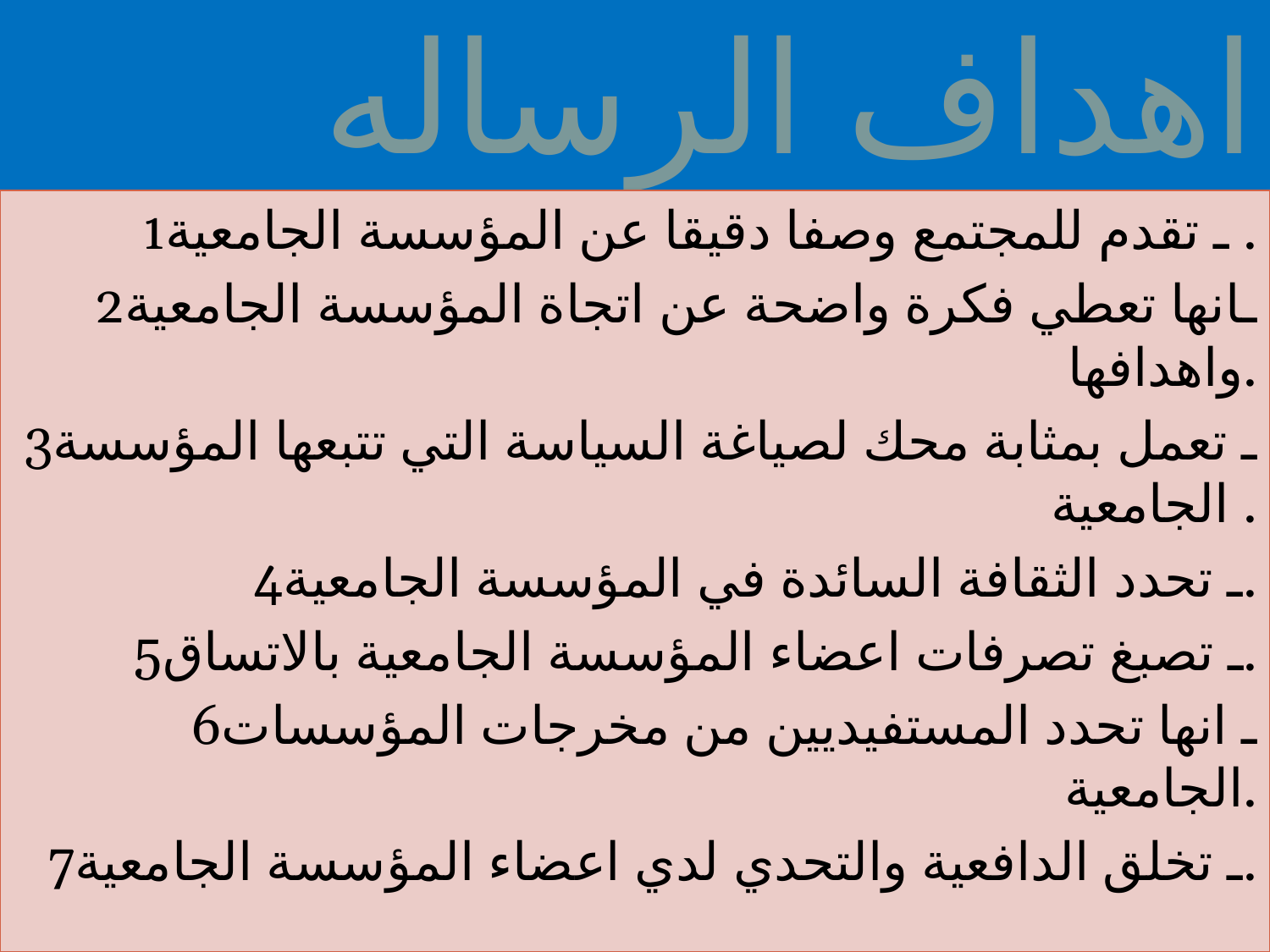

# اهداف الرساله
1ـ تقدم للمجتمع وصفا دقيقا عن المؤسسة الجامعية .
2ـانها تعطي فكرة واضحة عن اتجاة المؤسسة الجامعية واهدافها.
3ـ تعمل بمثابة محك لصياغة السياسة التي تتبعها المؤسسة الجامعية .
4ـ تحدد الثقافة السائدة في المؤسسة الجامعية.
5ـ تصبغ تصرفات اعضاء المؤسسة الجامعية بالاتساق.
6ـ انها تحدد المستفيديين من مخرجات المؤسسات الجامعية.
7ـ تخلق الدافعية والتحدي لدي اعضاء المؤسسة الجامعية.